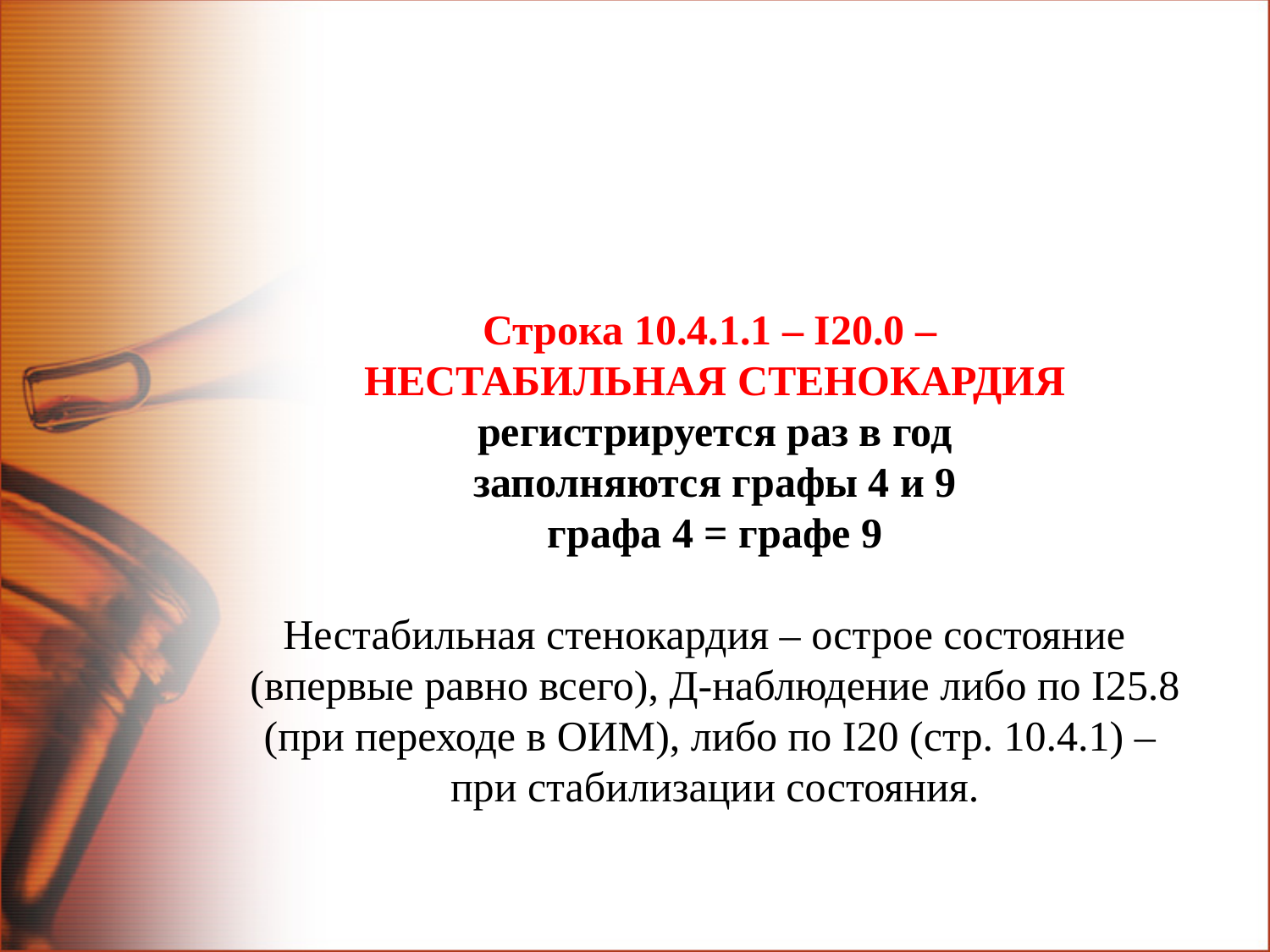

Строка 10.4.1.1 – I20.0 –
НЕСТАБИЛЬНАЯ СТЕНОКАРДИЯ
регистрируется раз в год
заполняются графы 4 и 9
графа 4 = графе 9

Нестабильная стенокардия – острое состояние   (впервые равно всего), Д-наблюдение либо по I25.8 (при переходе в ОИМ), либо по I20 (стр. 10.4.1) –  при стабилизации состояния.